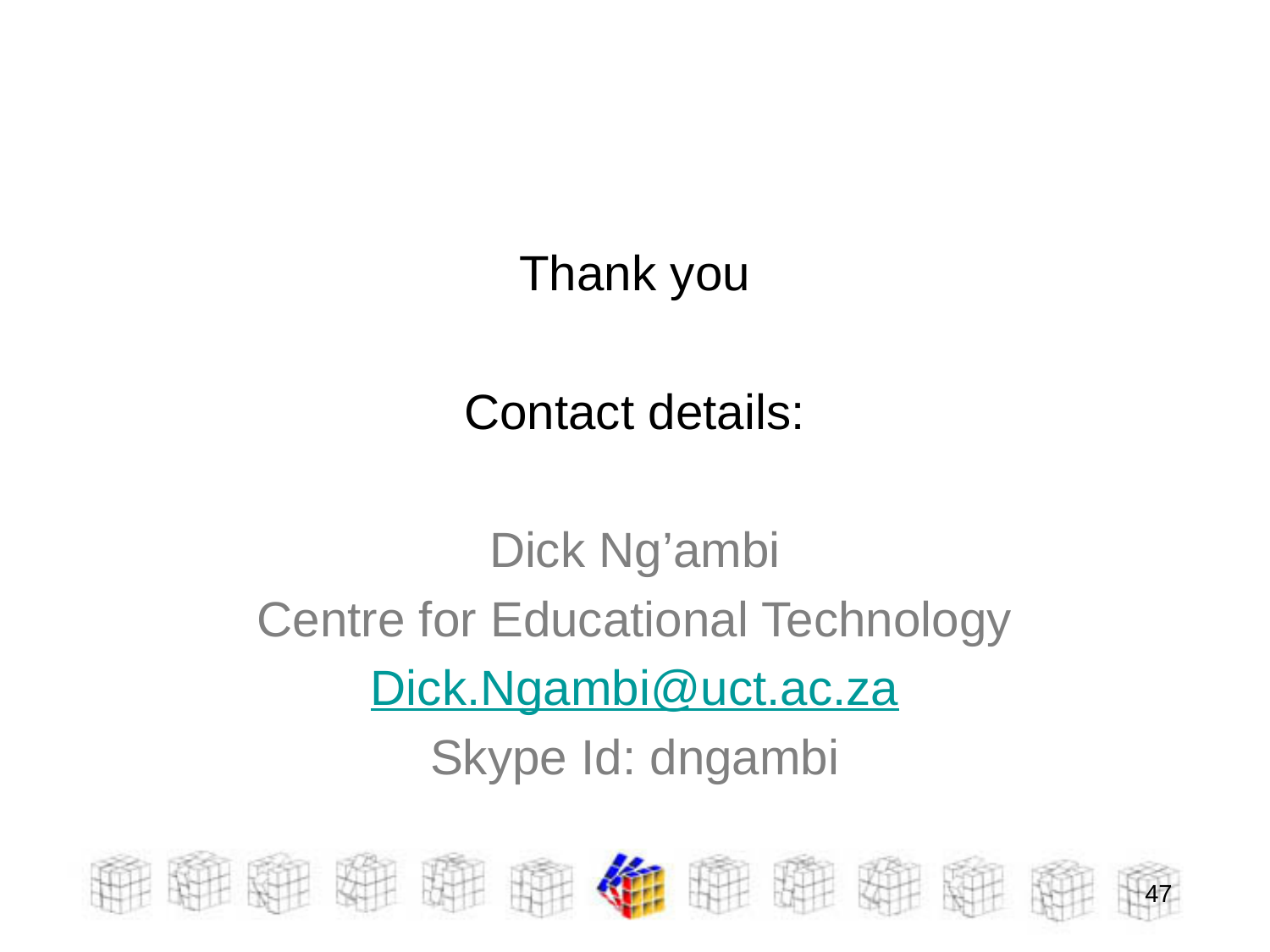

#

Thank you

Contact details:

Dick Ng’ambi
Centre for Educational Technology
Dick.Ngambi@uct.ac.za
Skype Id: dngambi

47